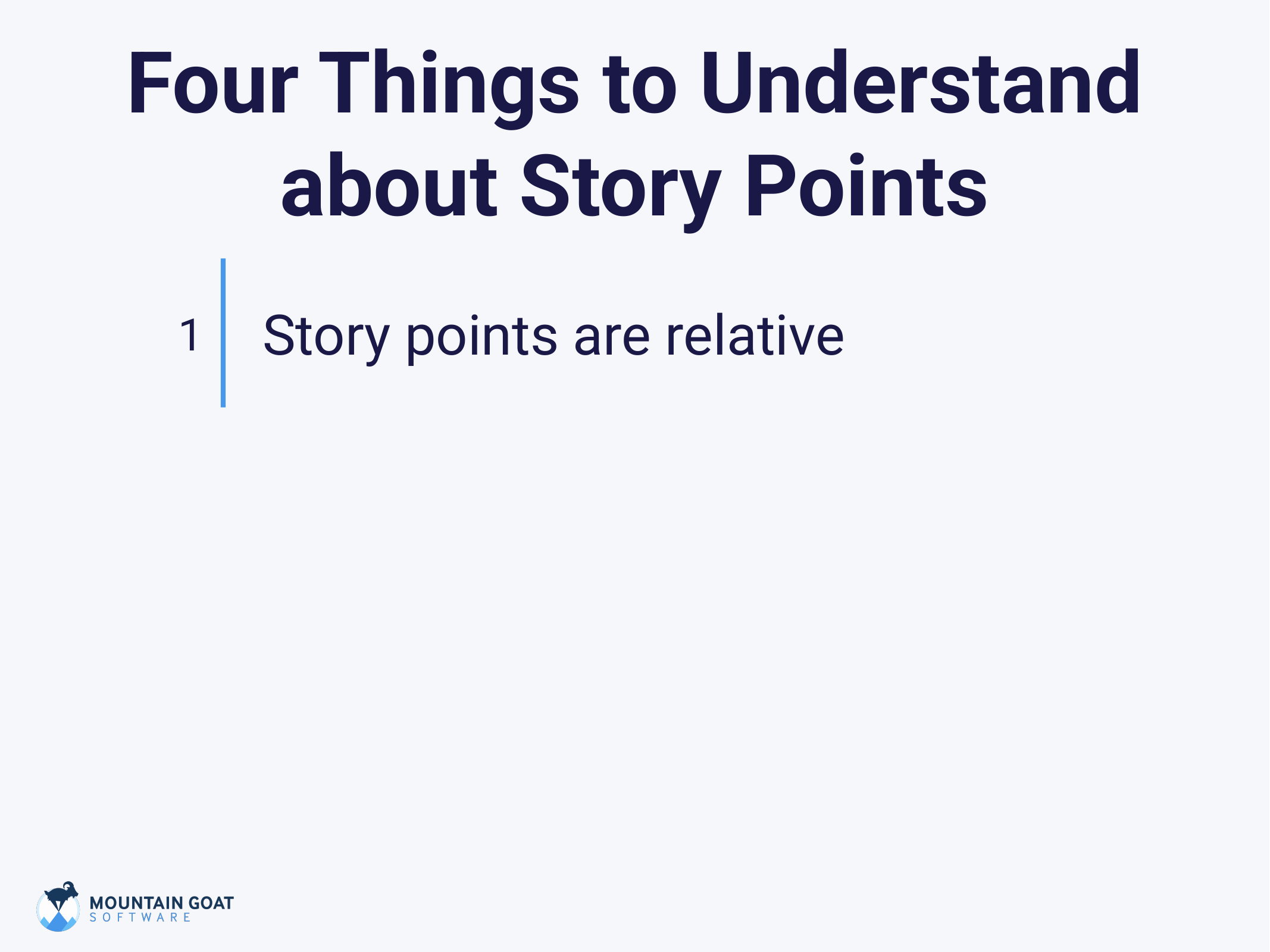

# Four Things to Understand about Story Points

Story points are relative
1